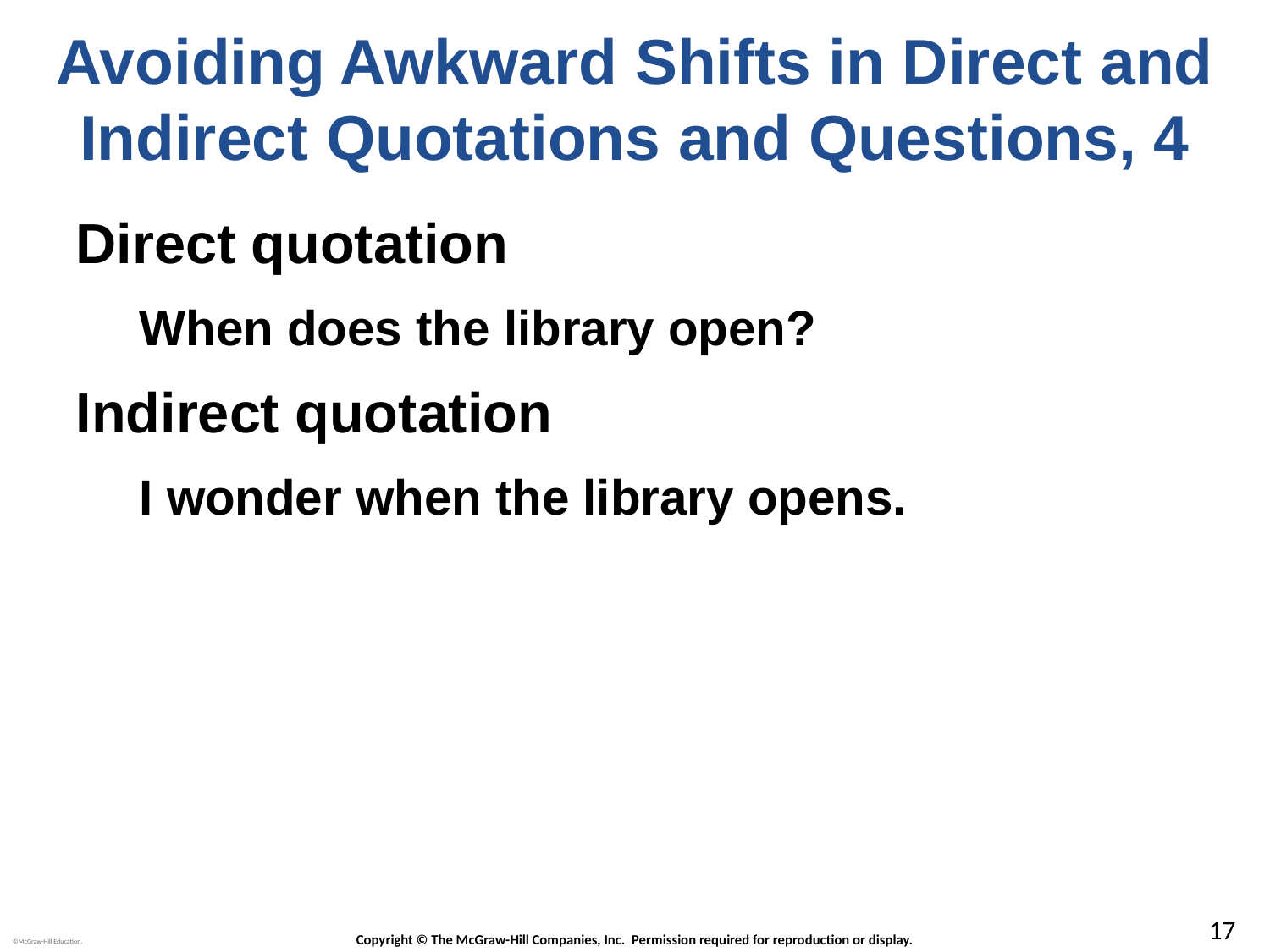

# Avoiding Awkward Shifts in Direct and Indirect Quotations and Questions, 4
Direct quotation
When does the library open?
Indirect quotation
I wonder when the library opens.